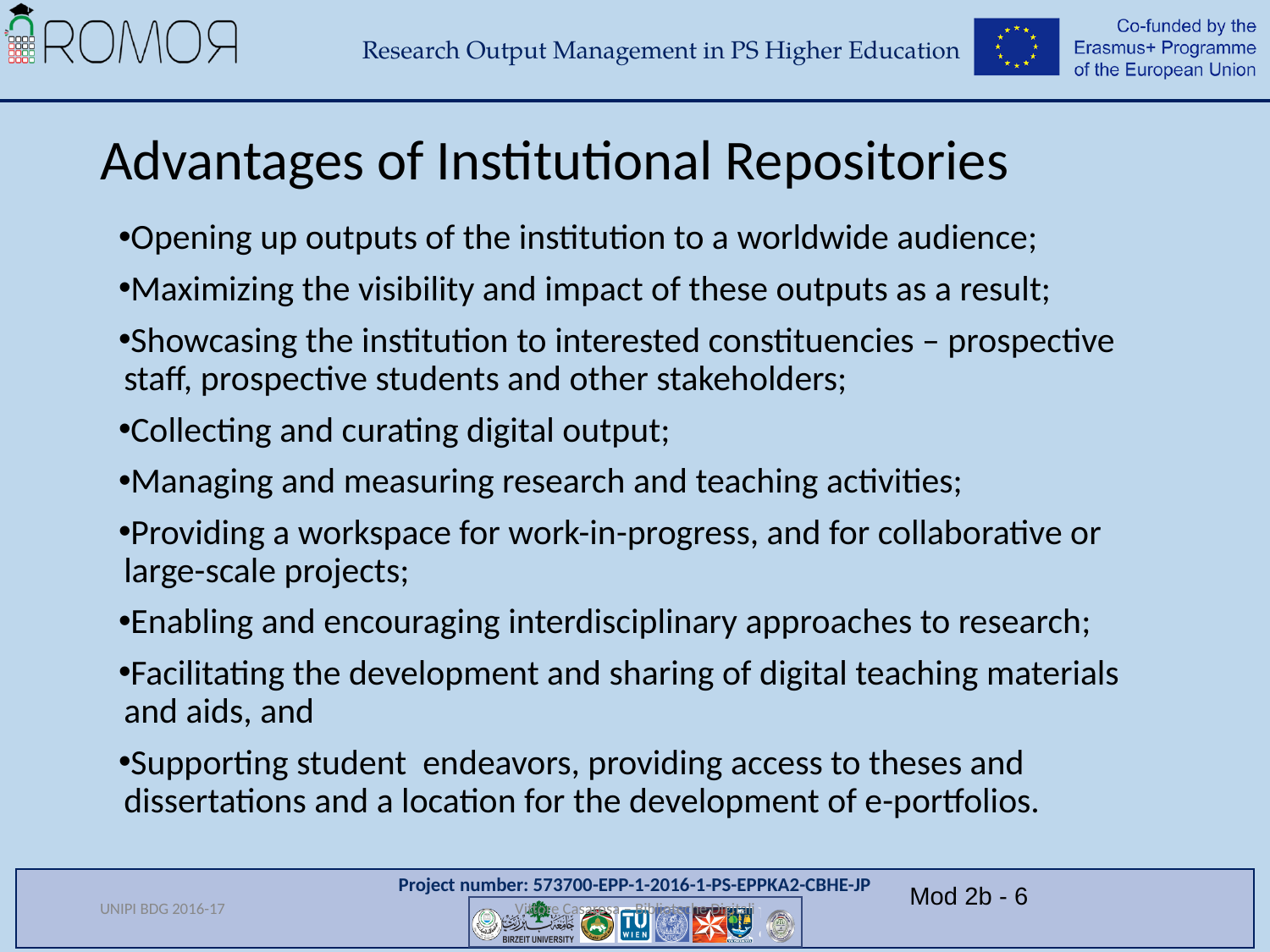

# Advantages of Institutional Repositories
Opening up outputs of the institution to a worldwide audience;
Maximizing the visibility and impact of these outputs as a result;
Showcasing the institution to interested constituencies – prospective staff, prospective students and other stakeholders;
Collecting and curating digital output;
Managing and measuring research and teaching activities;
Providing a workspace for work-in-progress, and for collaborative or large-scale projects;
Enabling and encouraging interdisciplinary approaches to research;
Facilitating the development and sharing of digital teaching materials and aids, and
Supporting student  endeavors, providing access to theses and dissertations and a location for the development of e-portfolios.
UNIPI BDG 2016-17
Vittore Casarosa – Biblioteche Digitali
Mod 2b - 6